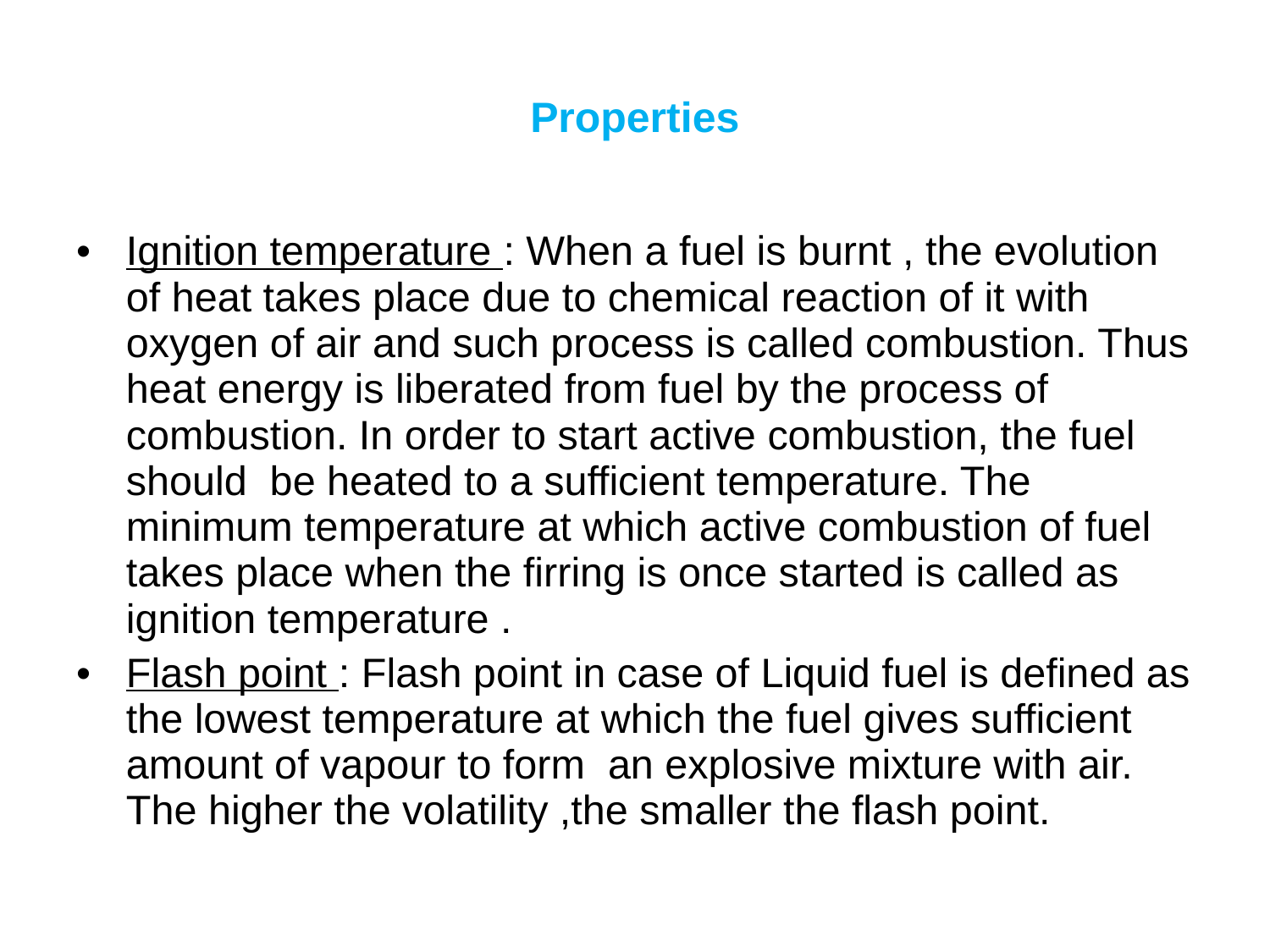

# Properties
Ignition temperature : When a fuel is burnt , the evolution of heat takes place due to chemical reaction of it with oxygen of air and such process is called combustion. Thus heat energy is liberated from fuel by the process of combustion. In order to start active combustion, the fuel should  be heated to a sufficient temperature. The minimum temperature at which active combustion of fuel takes place when the firring is once started is called as ignition temperature .
Flash point : Flash point in case of Liquid fuel is defined as the lowest temperature at which the fuel gives sufficient amount of vapour to form  an explosive mixture with air. The higher the volatility ,the smaller the flash point.